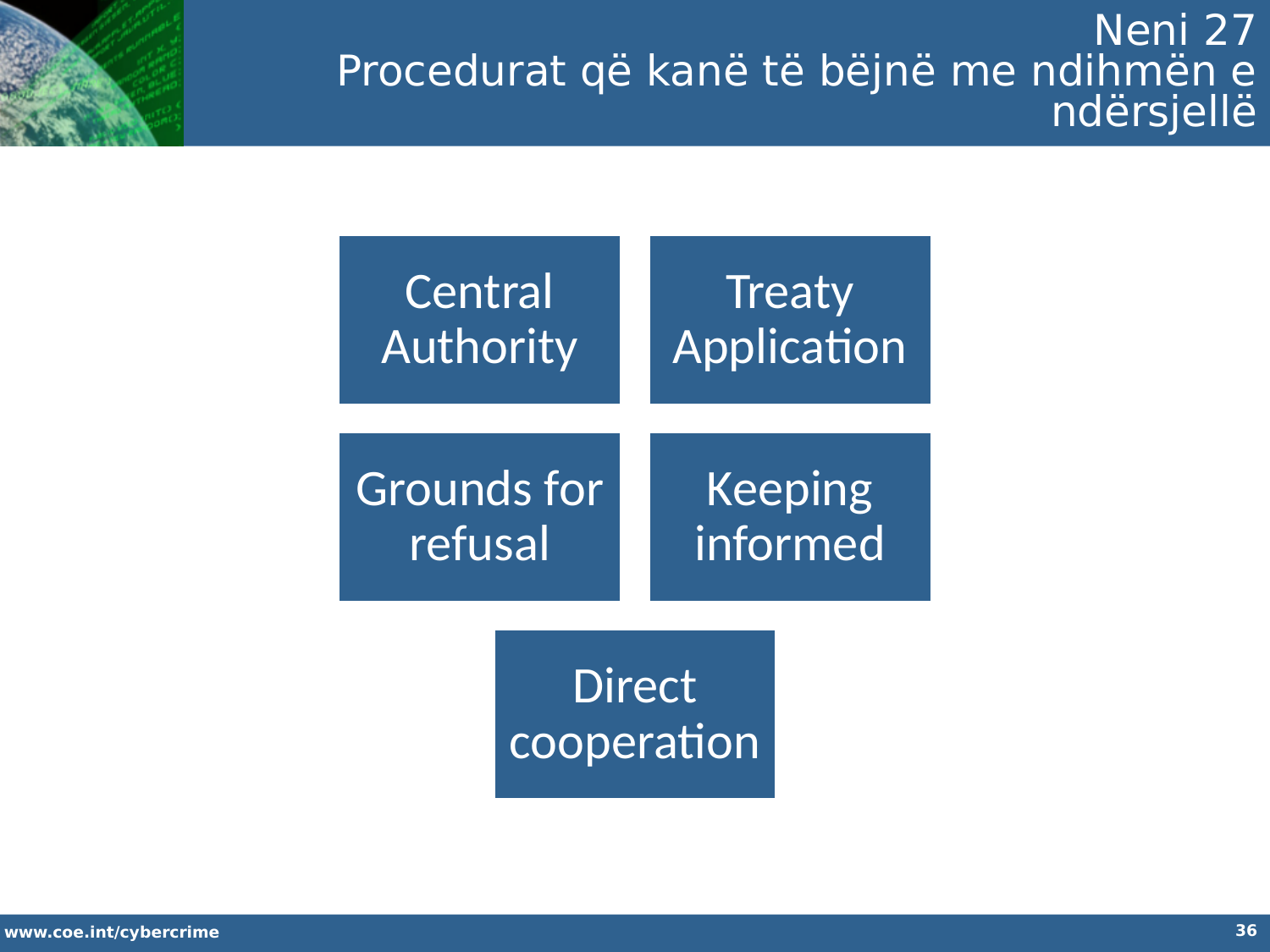

Neni 27
Procedurat që kanë të bëjnë me ndihmën e ndërsjellë
Central Authority
Treaty Application
Grounds for refusal
Keeping informed
Direct cooperation
36